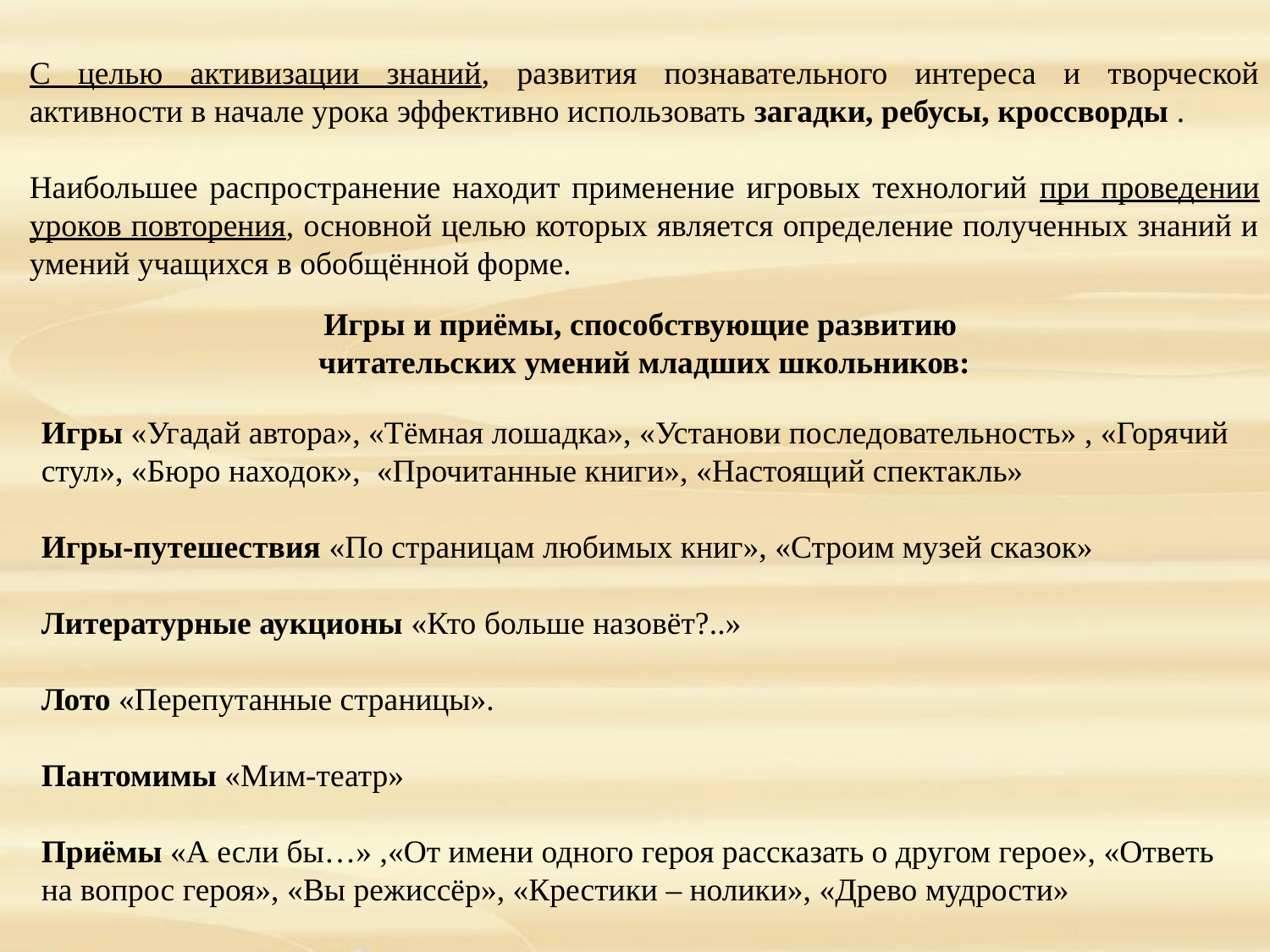

С целью активизации знаний, развития познавательного интереса и творческой активности в начале урока эффективно использовать загадки, ребусы, кроссворды .

Наибольшее распространение находит применение игровых технологий при проведении уроков повторения, основной целью которых является определение полученных знаний и умений учащихся в обобщённой форме.

Игры и приёмы, способствующие развитию
читательских умений младших школьников:
Игры «Угадай автора», «Тёмная лошадка», «Установи последовательность» , «Горячий стул», «Бюро находок»,  «Прочитанные книги», «Настоящий спектакль»

Игры-путешествия «По страницам любимых книг», «Строим музей сказок»

Литературные аукционы «Кто больше назовёт?..»

Лото «Перепутанные страницы».

Пантомимы «Мим-театр»

Приёмы «А если бы…» ,«От имени одного героя рассказать о другом герое», «Ответь на вопрос героя», «Вы режиссёр», «Крестики – нолики», «Древо мудрости»